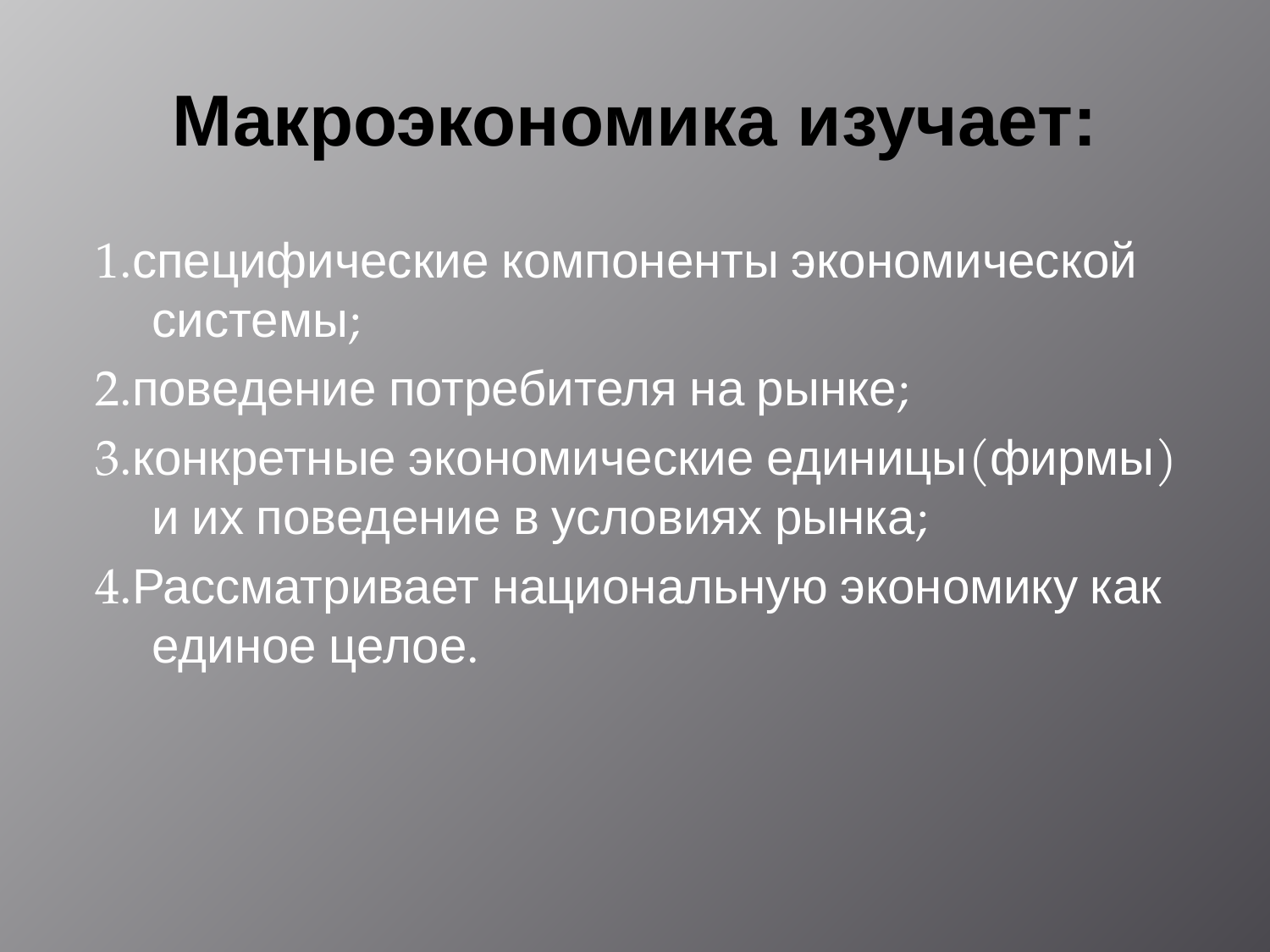

# Макроэкономика изучает:
1.специфические компоненты экономической системы;
2.поведение потребителя на рынке;
3.конкретные экономические единицы(фирмы) и их поведение в условиях рынка;
4.Рассматривает национальную экономику как единое целое.